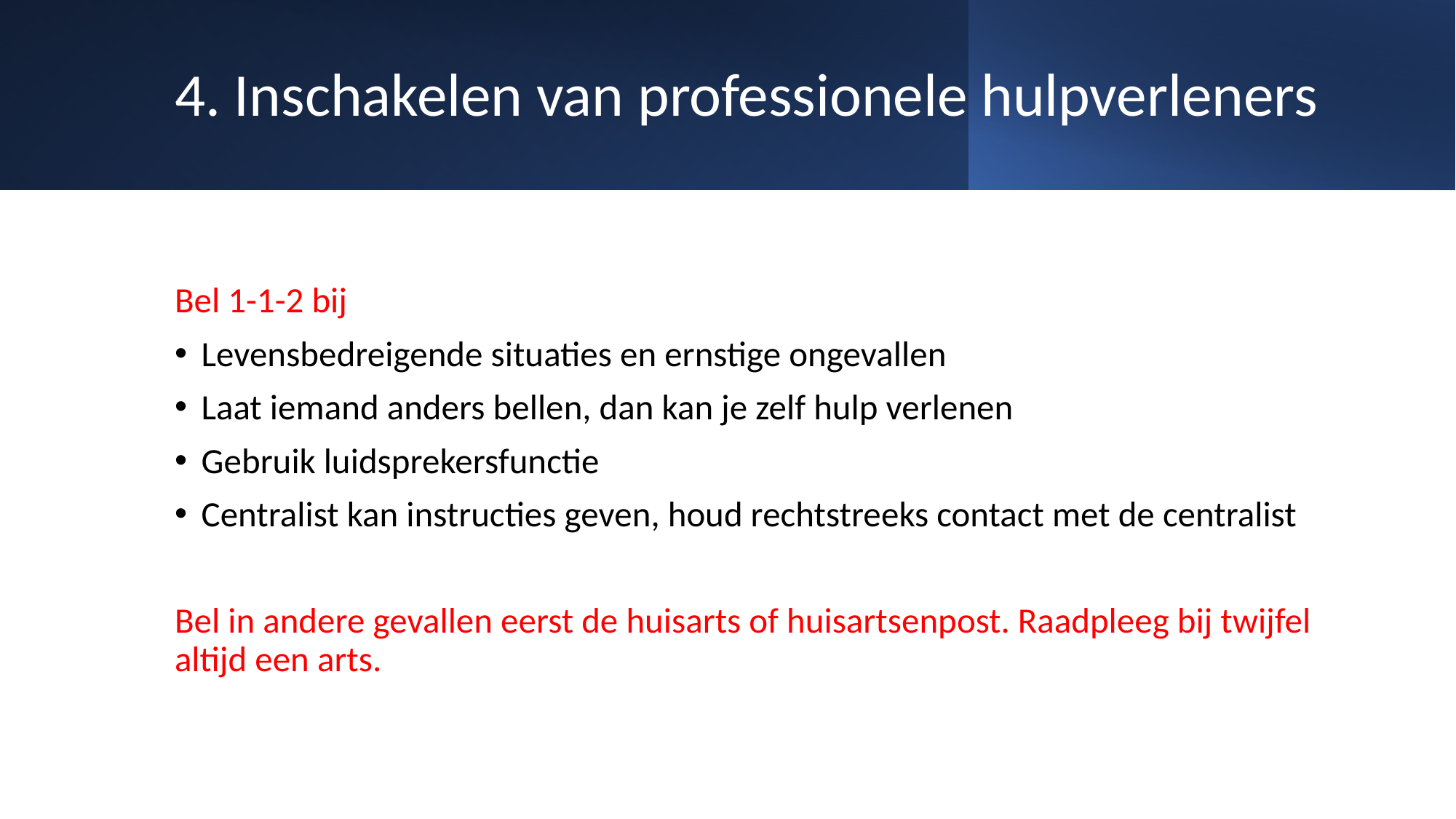

# 4. Inschakelen van professionele hulpverleners
Bel 1-1-2 bij
Levensbedreigende situaties en ernstige ongevallen
Laat iemand anders bellen, dan kan je zelf hulp verlenen
Gebruik luidsprekersfunctie
Centralist kan instructies geven, houd rechtstreeks contact met de centralist

Bel in andere gevallen eerst de huisarts of huisartsenpost. Raadpleeg bij twijfel altijd een arts.